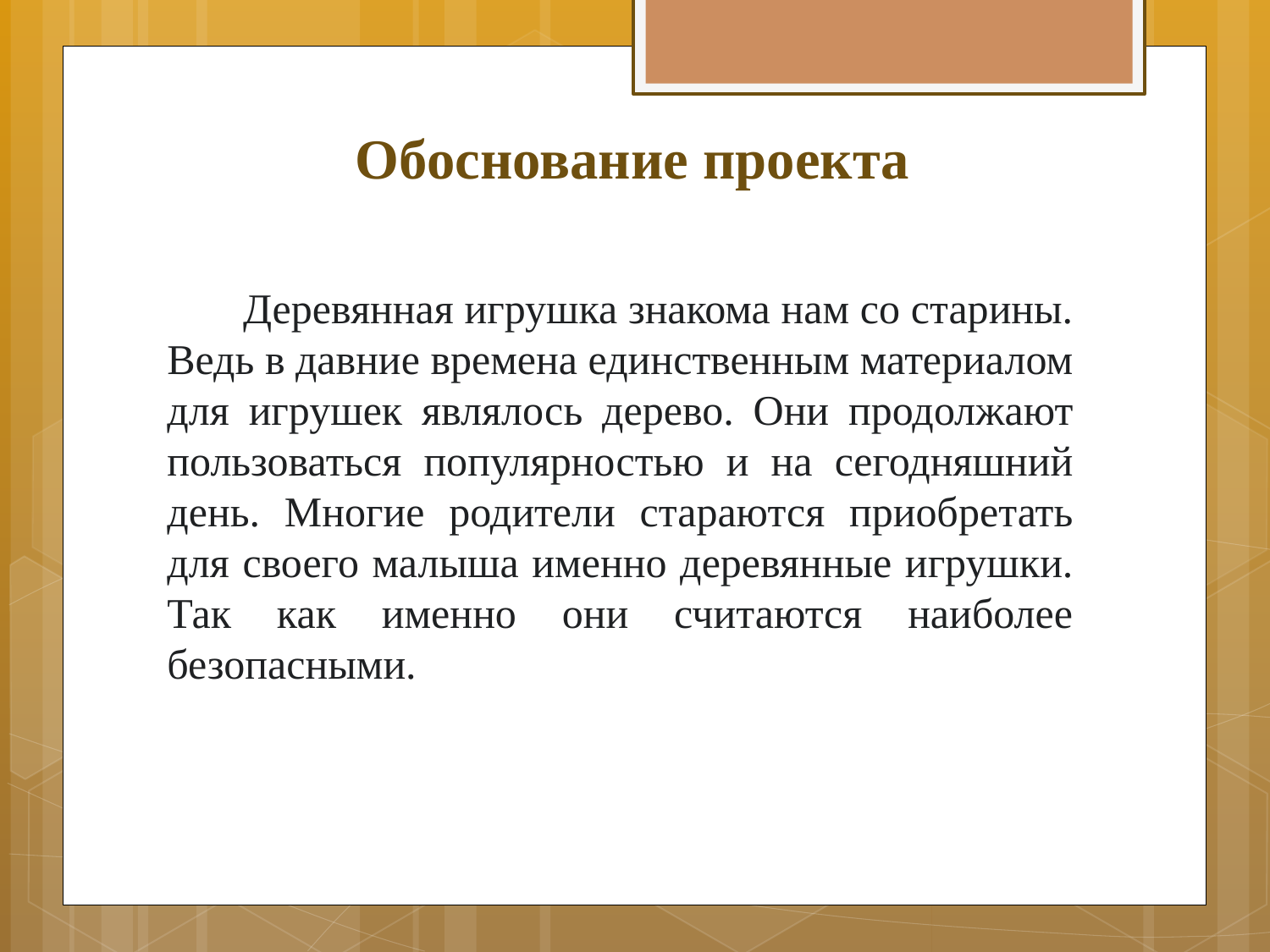

# Обоснование проекта

       Деревянная игрушка знакома нам со старины. Ведь в давние времена единственным материалом для игрушек являлось дерево. Они продолжают пользоваться популярностью и на сегодняшний день. Многие родители стараются приобретать для своего малыша именно деревянные игрушки. Так как именно они считаются наиболее безопасными.